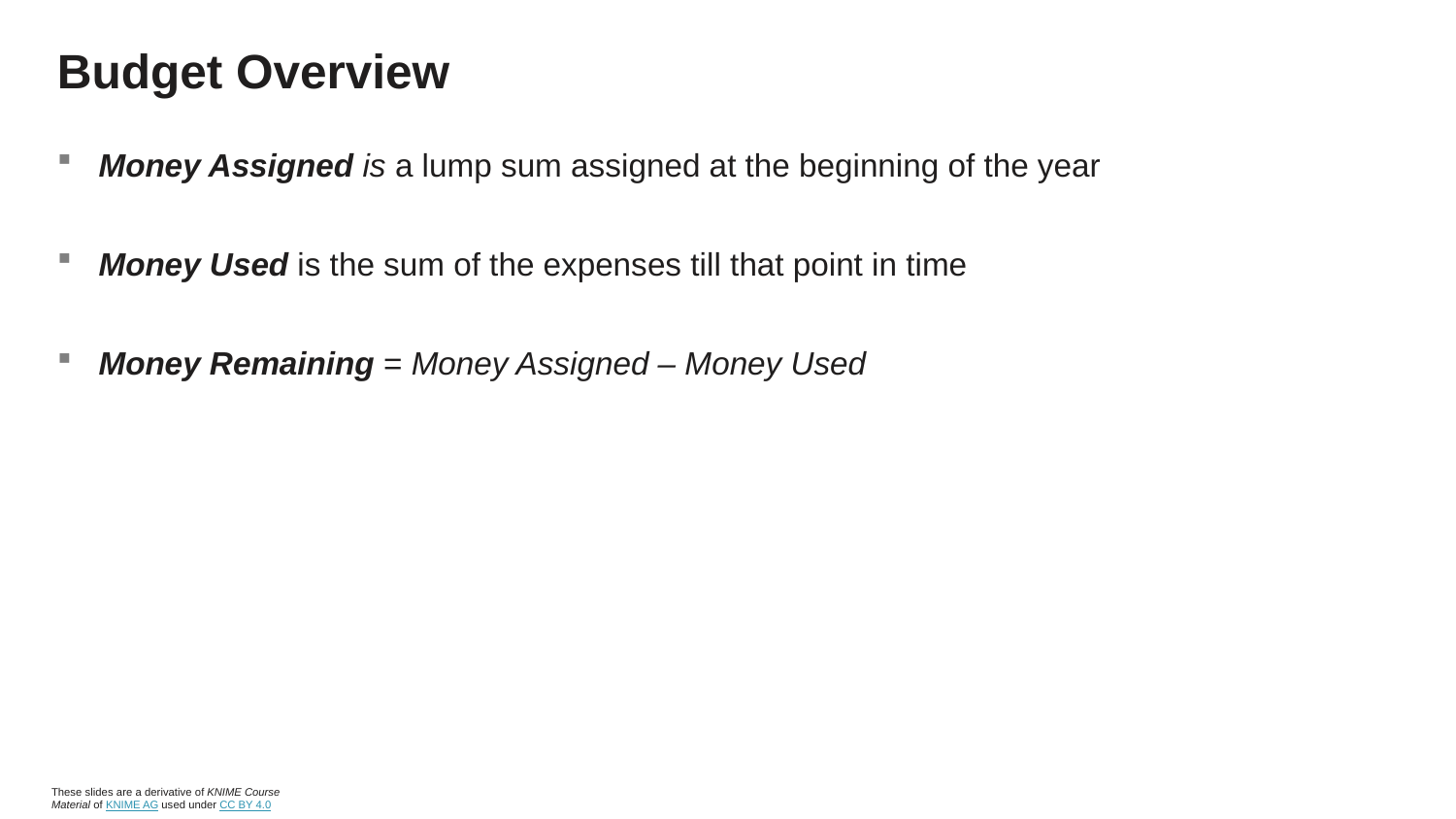

# Budget Overview
Money Assigned is a lump sum assigned at the beginning of the year

Money Used is the sum of the expenses till that point in time

Money Remaining = Money Assigned – Money Used